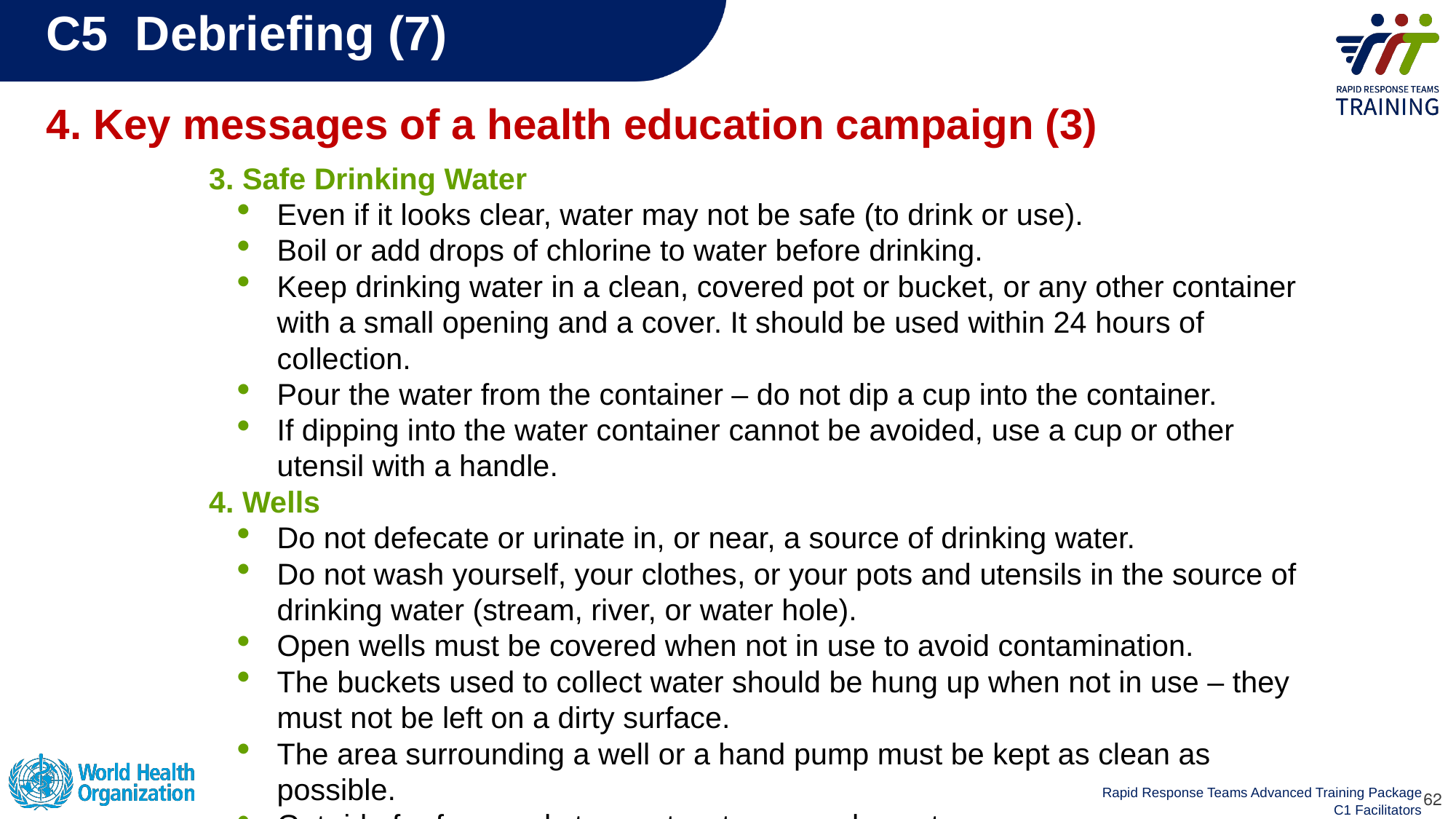

C5  Debriefing (7)
4. Key messages of a health education campaign (3)
3. Safe Drinking Water
Even if it looks clear, water may not be safe (to drink or use).
Boil or add drops of chlorine to water before drinking.
Keep drinking water in a clean, covered pot or bucket, or any other container with a small opening and a cover. It should be used within 24 hours of collection.
Pour the water from the container – do not dip a cup into the container.
If dipping into the water container cannot be avoided, use a cup or other utensil with a handle.
4. Wells
Do not defecate or urinate in, or near, a source of drinking water.
Do not wash yourself, your clothes, or your pots and utensils in the source of drinking water (stream, river, or water hole).
Open wells must be covered when not in use to avoid contamination.
The buckets used to collect water should be hung up when not in use – they must not be left on a dirty surface.
The area surrounding a well or a hand pump must be kept as clean as possible.
Get rid of refuse and stagnant water around a water source.